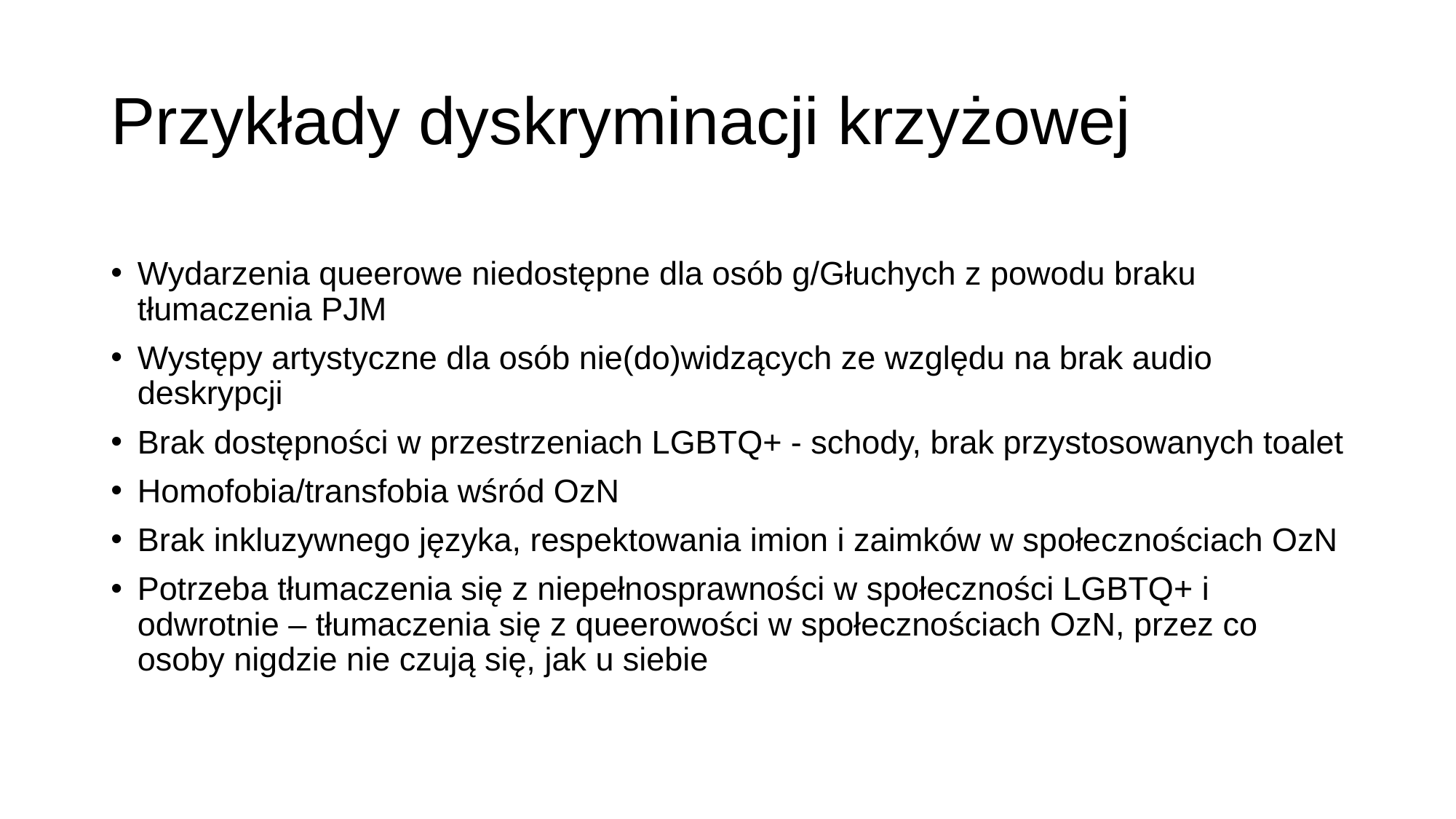

# Przykłady dyskryminacji krzyżowej

Wydarzenia queerowe niedostępne dla osób g/Głuchych z powodu braku tłumaczenia PJM
Występy artystyczne dla osób nie(do)widzących ze względu na brak audio deskrypcji
Brak dostępności w przestrzeniach LGBTQ+ - schody, brak przystosowanych toalet
Homofobia/transfobia wśród OzN
Brak inkluzywnego języka, respektowania imion i zaimków w społecznościach OzN
Potrzeba tłumaczenia się z niepełnosprawności w społeczności LGBTQ+ i odwrotnie – tłumaczenia się z queerowości w społecznościach OzN, przez co osoby nigdzie nie czują się, jak u siebie